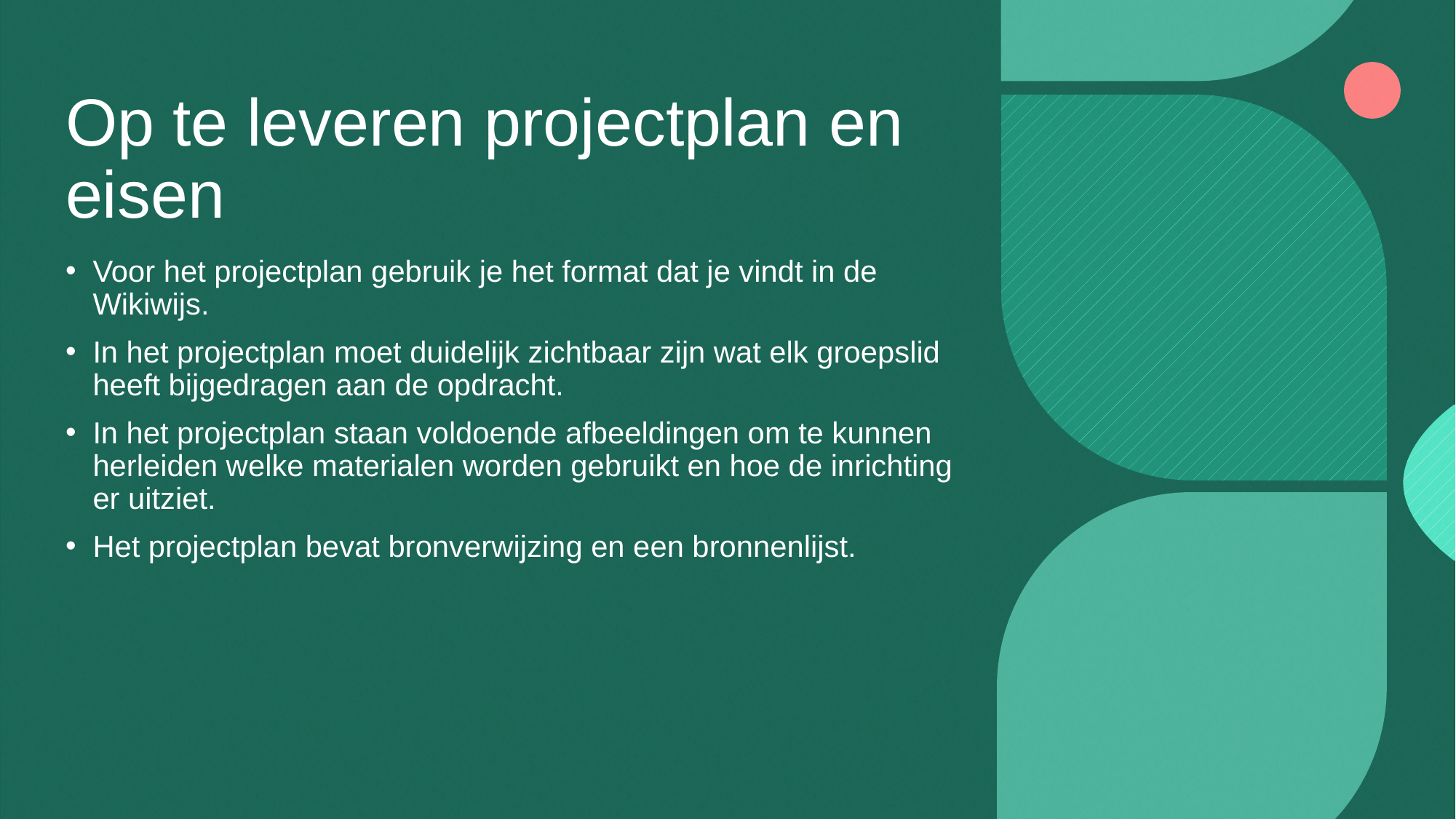

# Op te leveren projectplan en eisen
Voor het projectplan gebruik je het format dat je vindt in de Wikiwijs.
In het projectplan moet duidelijk zichtbaar zijn wat elk groepslid heeft bijgedragen aan de opdracht.
In het projectplan staan voldoende afbeeldingen om te kunnen herleiden welke materialen worden gebruikt en hoe de inrichting er uitziet.
Het projectplan bevat bronverwijzing en een bronnenlijst.